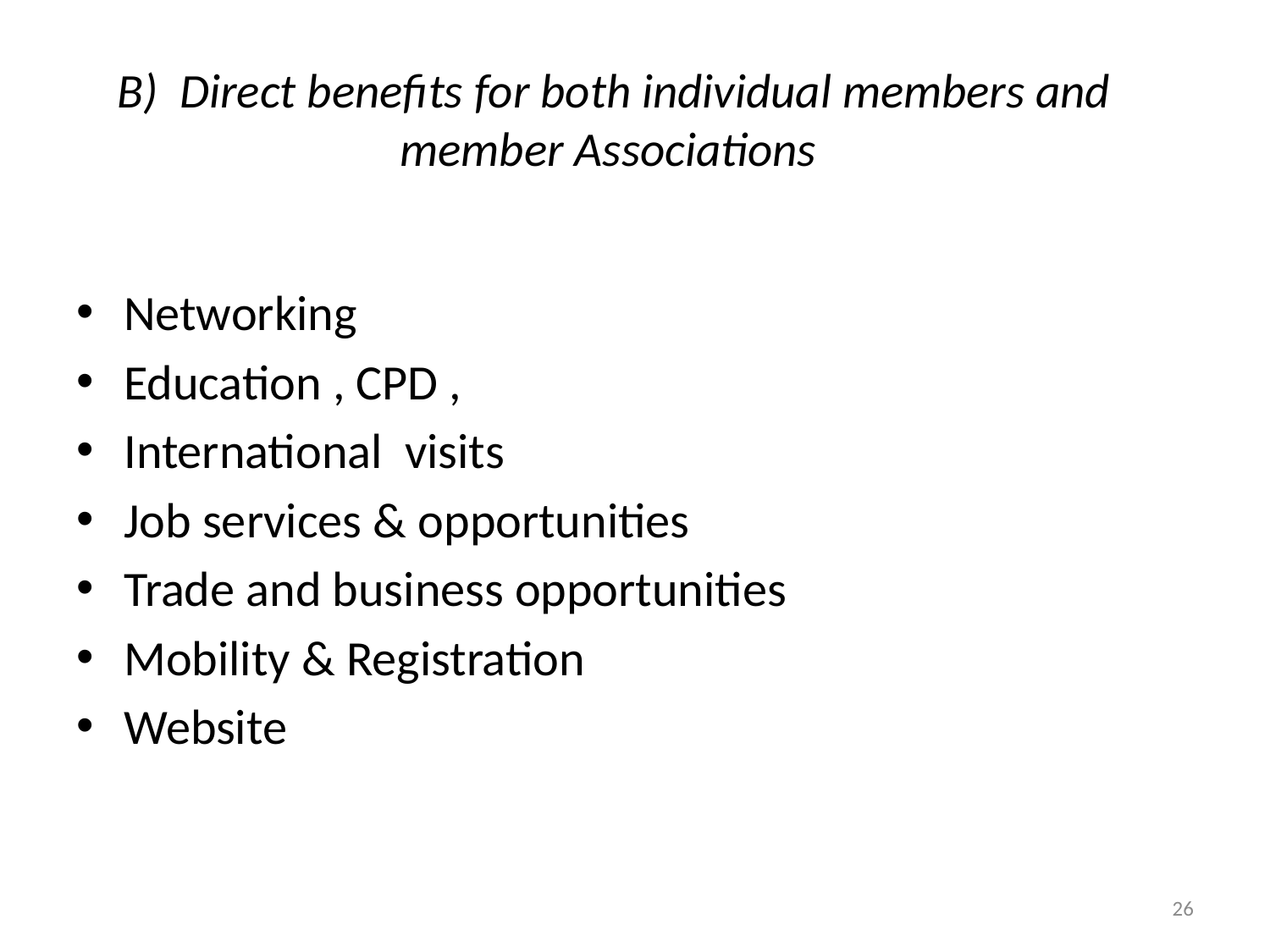

# B)  Direct benefits for both individual members and member Associations
Networking
Education , CPD ,
International  visits
Job services & opportunities
Trade and business opportunities
Mobility & Registration
Website
26